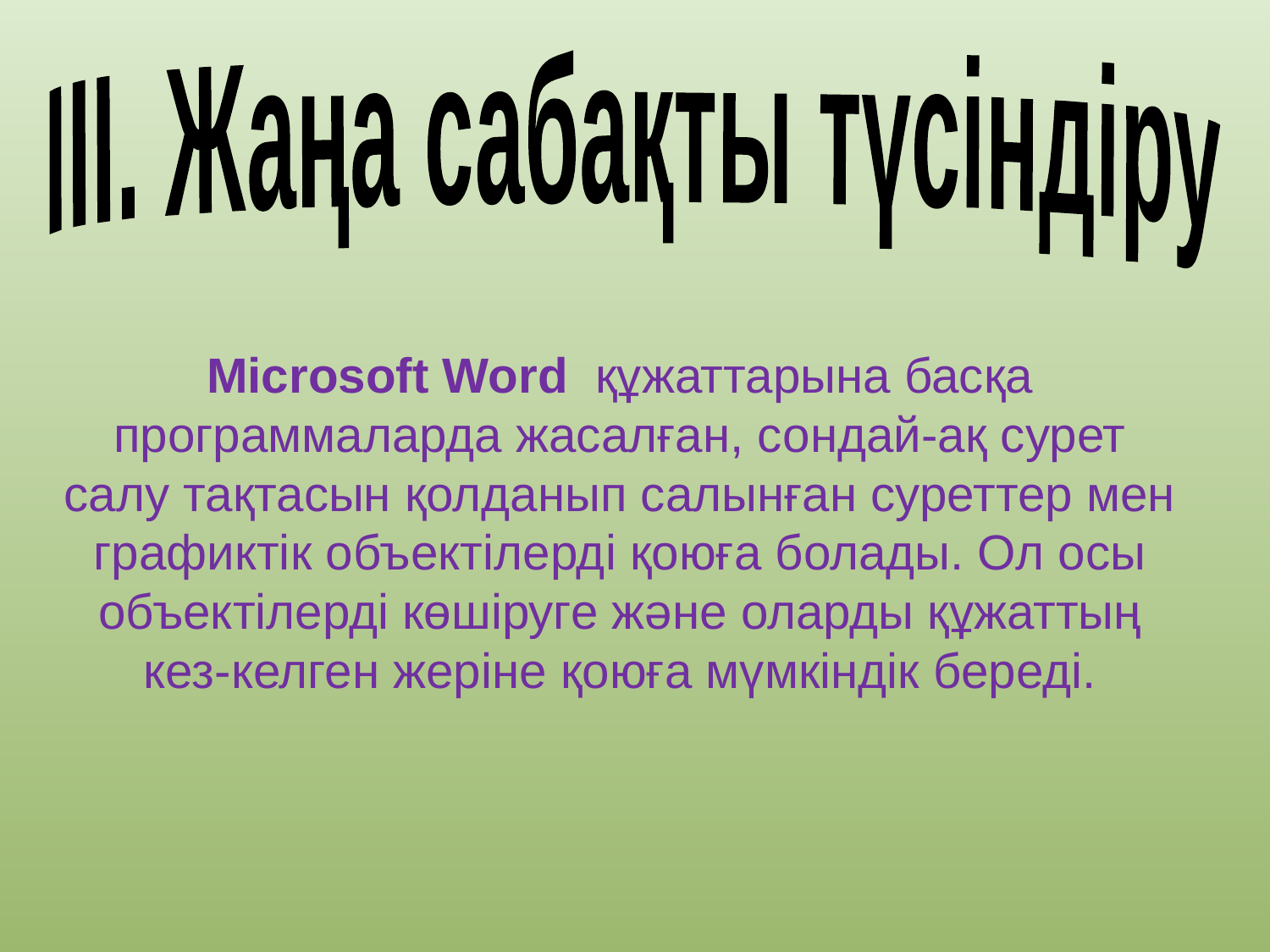

ІІІ. Жаңа сабақты түсіндіру
Microsoft Word  құжаттарына басқа программаларда жасалған, сондай-ақ сурет салу тақтасын қолданып салынған суреттер мен графиктік объектілерді қоюға болады. Ол осы объектілерді көшіруге және оларды құжаттың кез-келген жеріне қоюға мүмкіндік береді.